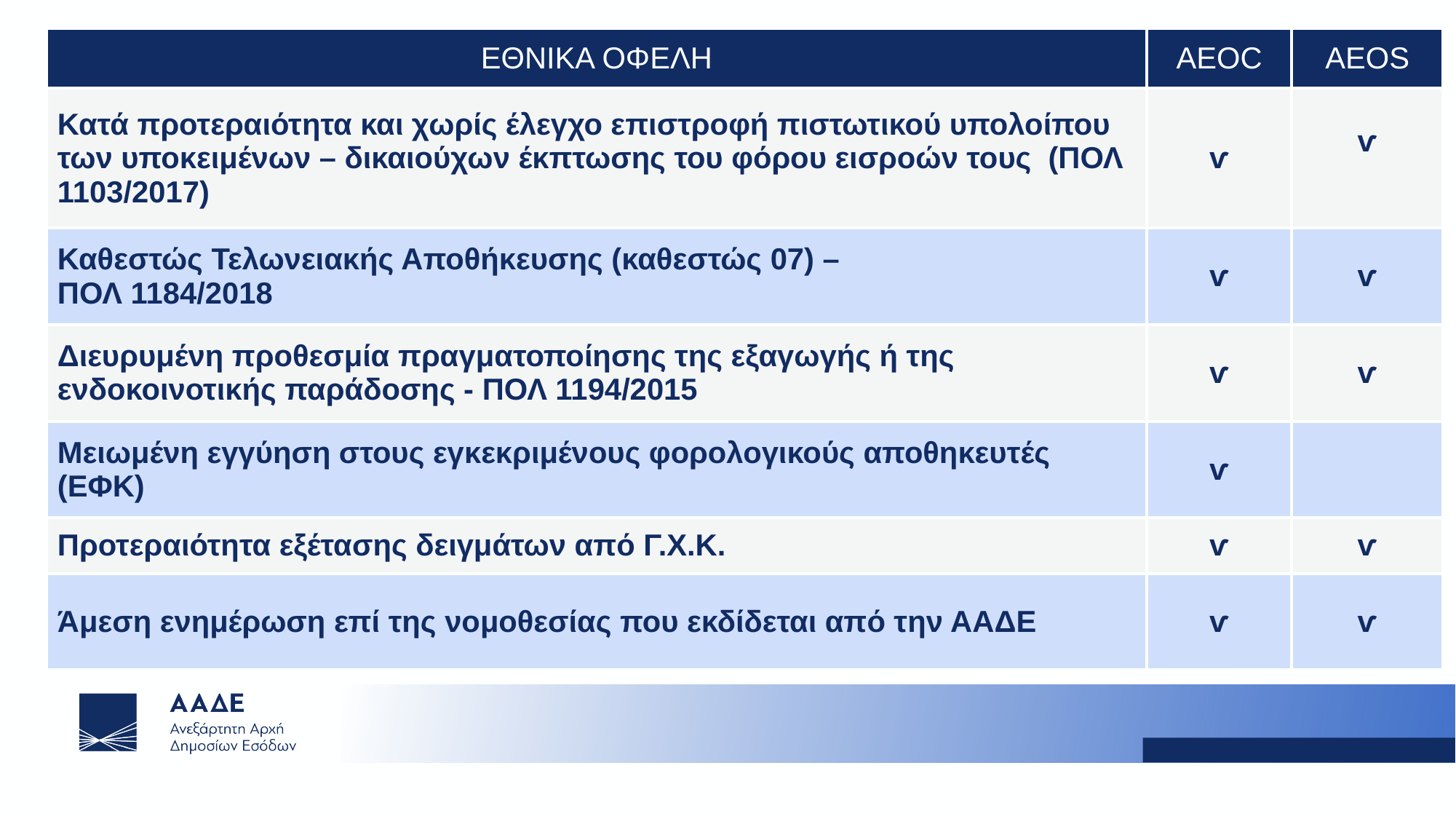

| ΕΘΝΙΚΑ ΟΦΕΛΗ | AEOC | AEOS |
| --- | --- | --- |
| Κατά προτεραιότητα και χωρίς έλεγχο επιστροφή πιστωτικού υπολοίπου των υποκειμένων – δικαιούχων έκπτωσης του φόρου εισροών τους (ΠΟΛ 1103/2017) | ѵ | ѵ |
| Καθεστώς Τελωνειακής Αποθήκευσης (καθεστώς 07) – ΠΟΛ 1184/2018 | ѵ | ѵ |
| Διευρυμένη προθεσμία πραγματοποίησης της εξαγωγής ή της ενδοκοινοτικής παράδοσης - ΠΟΛ 1194/2015 | ѵ | ѵ |
| Μειωμένη εγγύηση στους εγκεκριμένους φορολογικούς αποθηκευτές (ΕΦΚ) | ѵ |  |
| Προτεραιότητα εξέτασης δειγμάτων από Γ.Χ.Κ. | ѵ | ѵ |
| Άμεση ενημέρωση επί της νομοθεσίας που εκδίδεται από την ΑΑΔΕ | ѵ | ѵ |